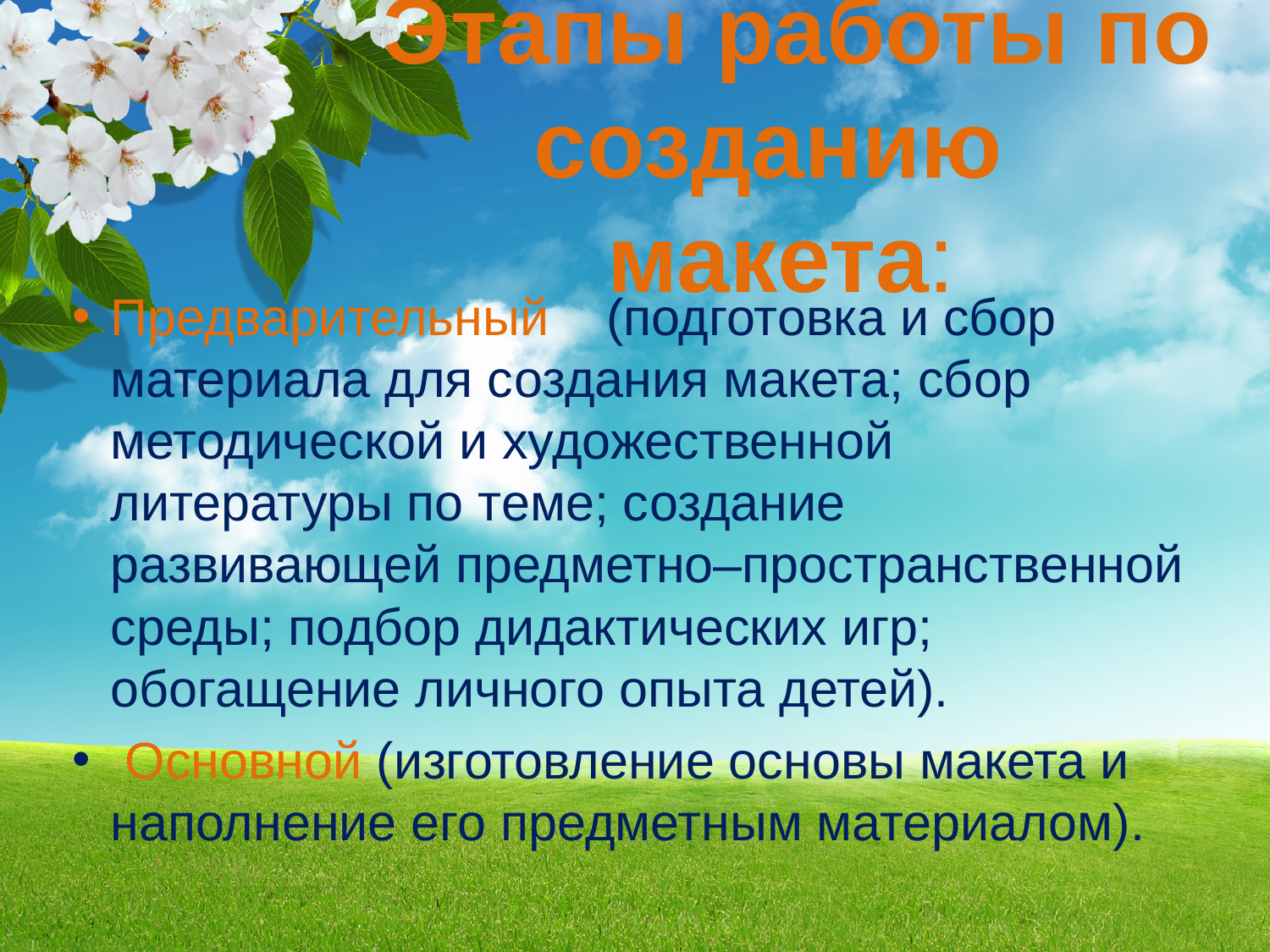

# Этапы работы по созданию  макета:
Предварительный    (подготовка и сбор материала для создания макета; сбор методической и художественной литературы по теме; создание развивающей предметно–пространственной среды; подбор дидактических игр; обогащение личного опыта детей).
 Основной (изготовление основы макета и наполнение его предметным материалом).